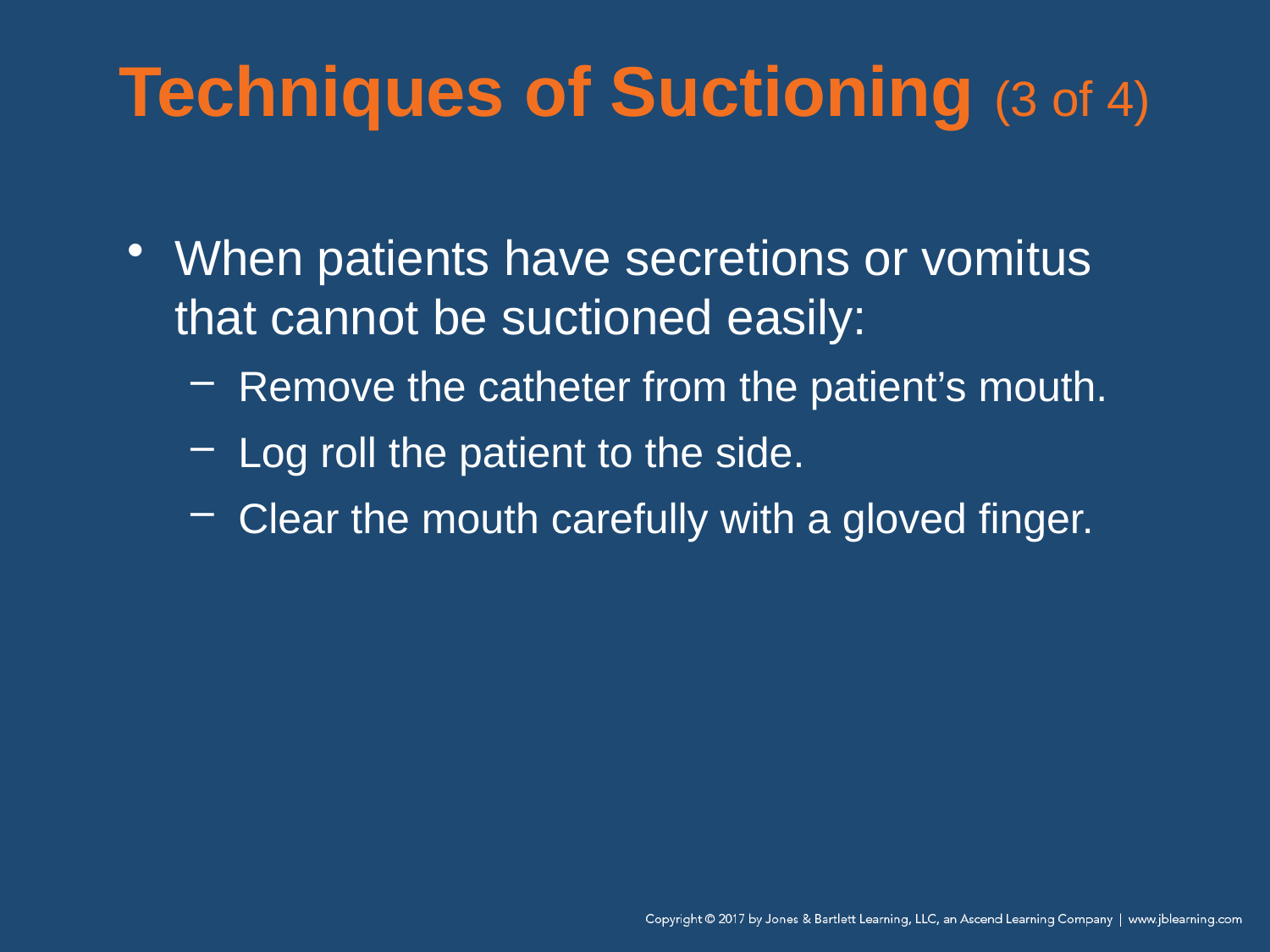

# Techniques of Suctioning (3 of 4)
When patients have secretions or vomitus that cannot be suctioned easily:
Remove the catheter from the patient’s mouth.
Log roll the patient to the side.
Clear the mouth carefully with a gloved finger.